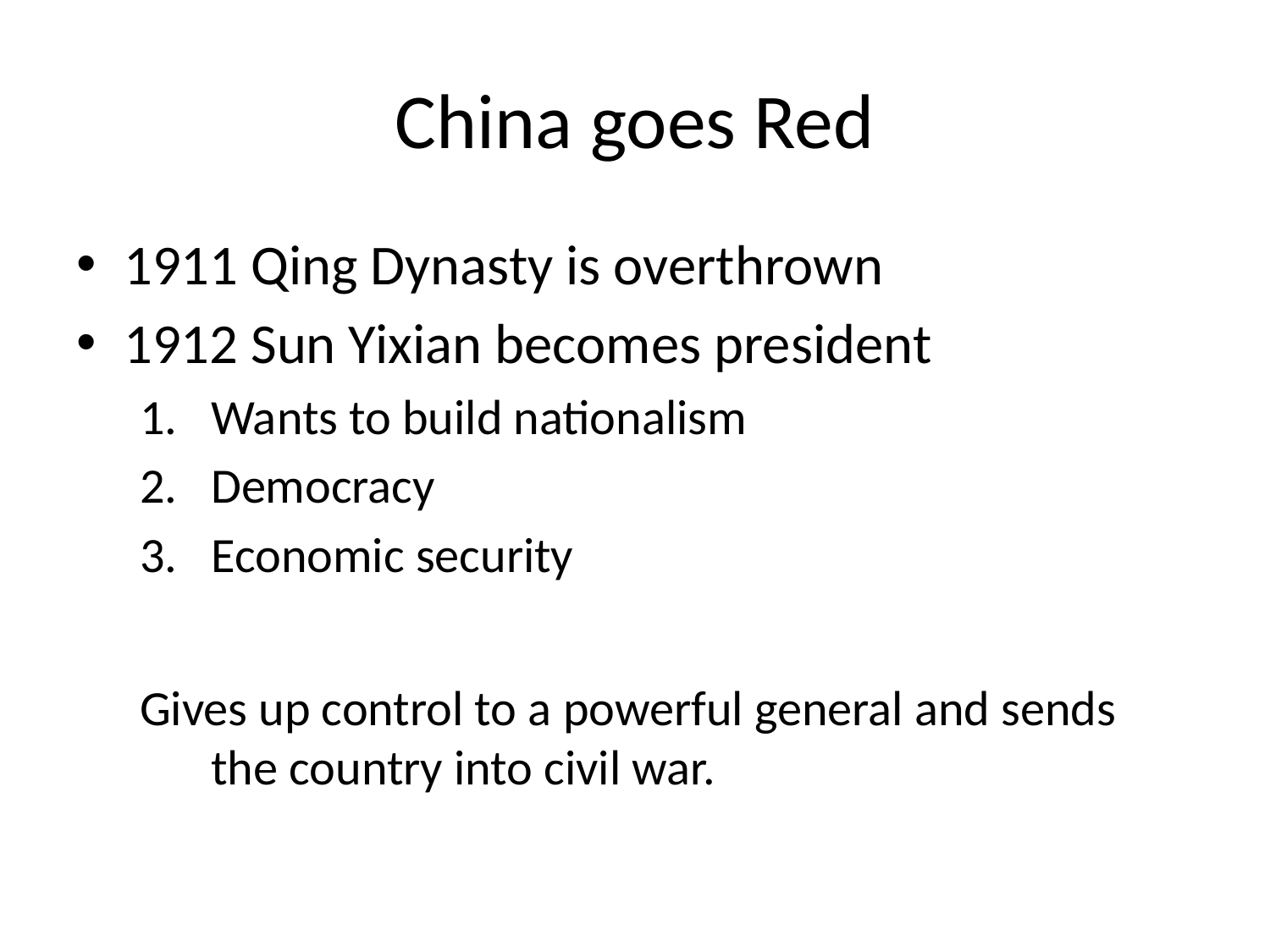

# China goes Red
1911 Qing Dynasty is overthrown
1912 Sun Yixian becomes president
Wants to build nationalism
Democracy
Economic security

Gives up control to a powerful general and sends the country into civil war.